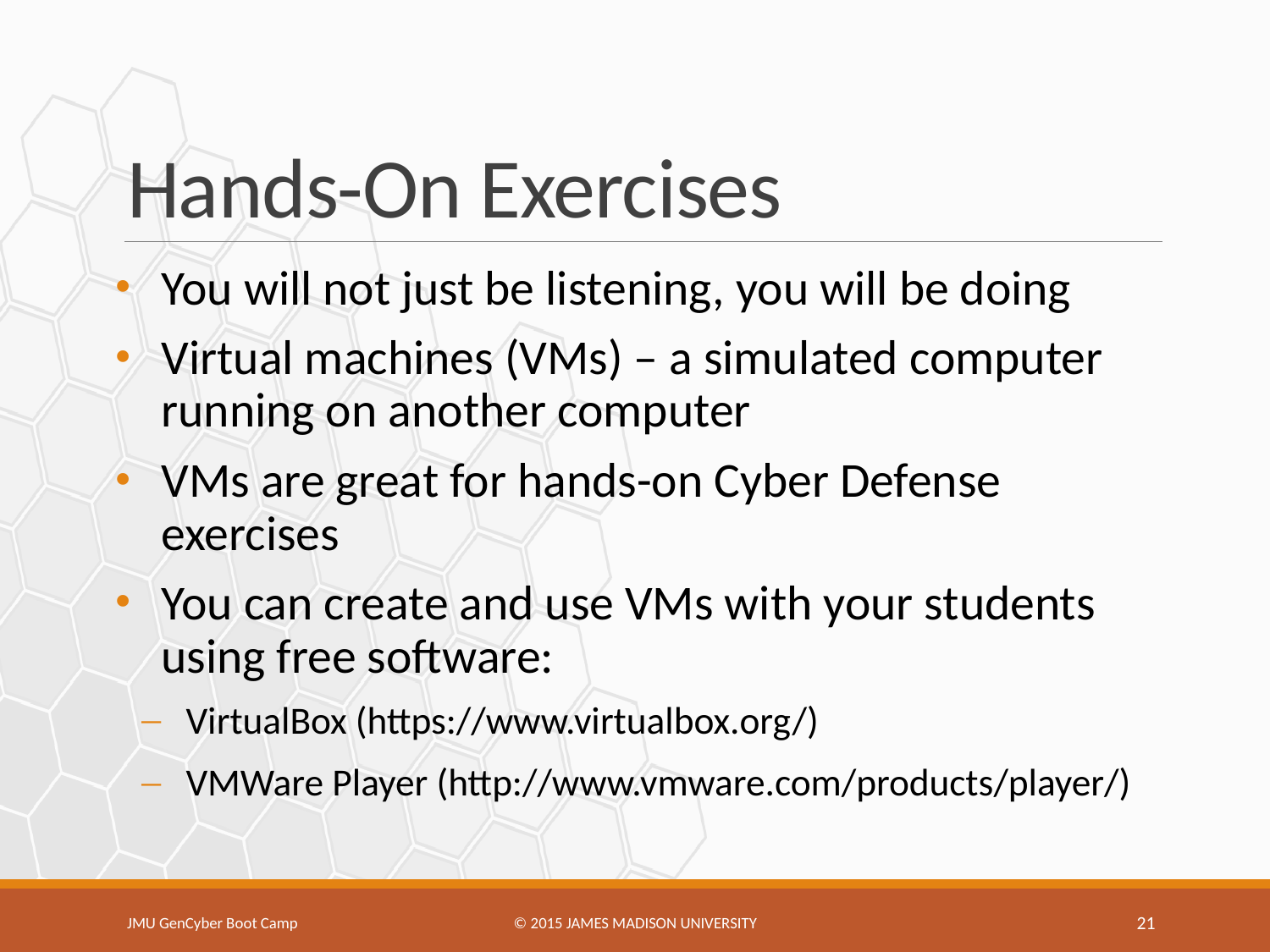

# Hands-On Exercises
You will not just be listening, you will be doing
Virtual machines (VMs) – a simulated computer running on another computer
VMs are great for hands-on Cyber Defense exercises
You can create and use VMs with your students using free software:
VirtualBox (https://www.virtualbox.org/)
VMWare Player (http://www.vmware.com/products/player/)
JMU GenCyber Boot Camp
© 2015 James Madison university
21